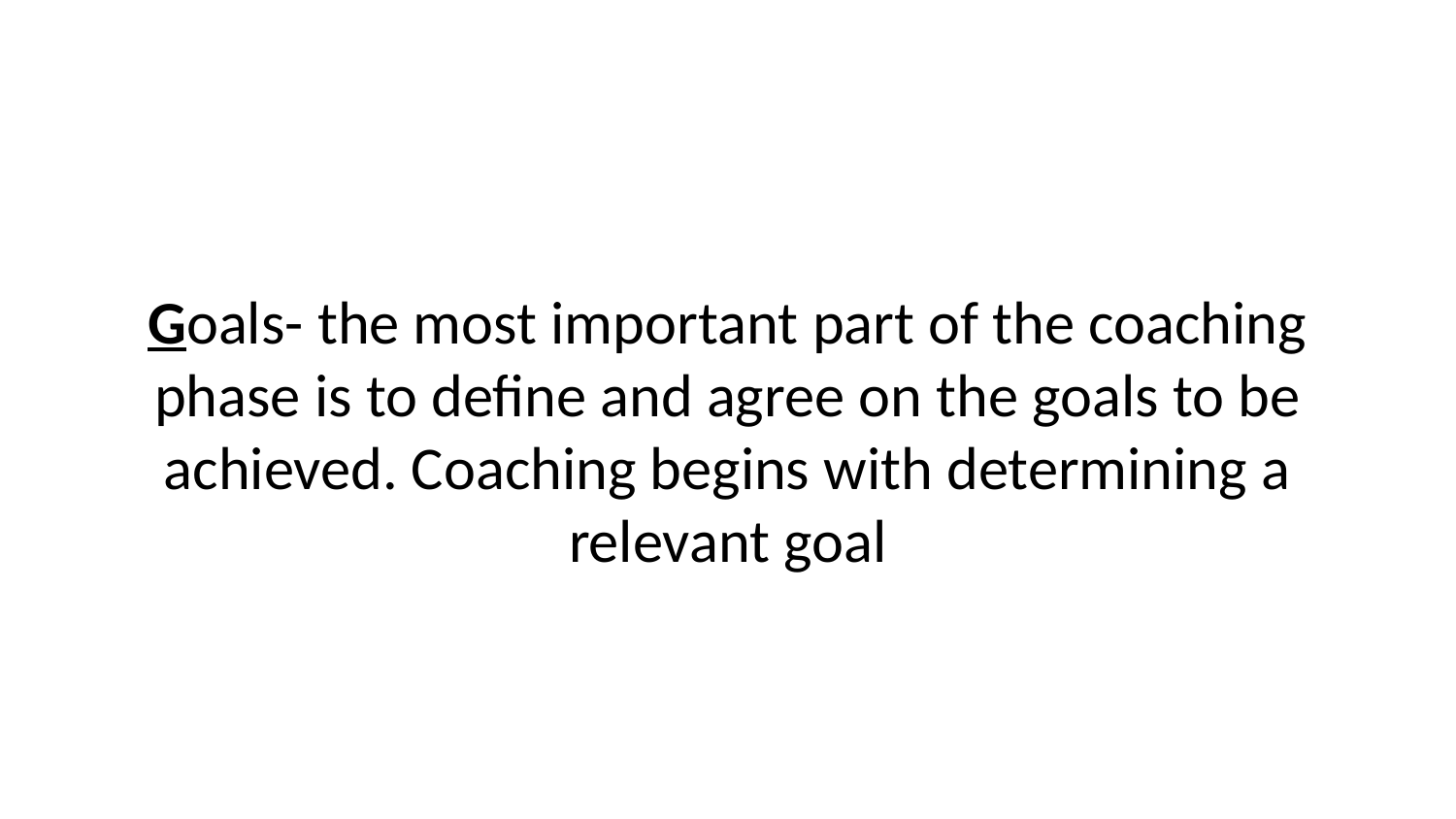

Goals- the most important part of the coaching phase is to define and agree on the goals to be achieved. Coaching begins with determining a relevant goal